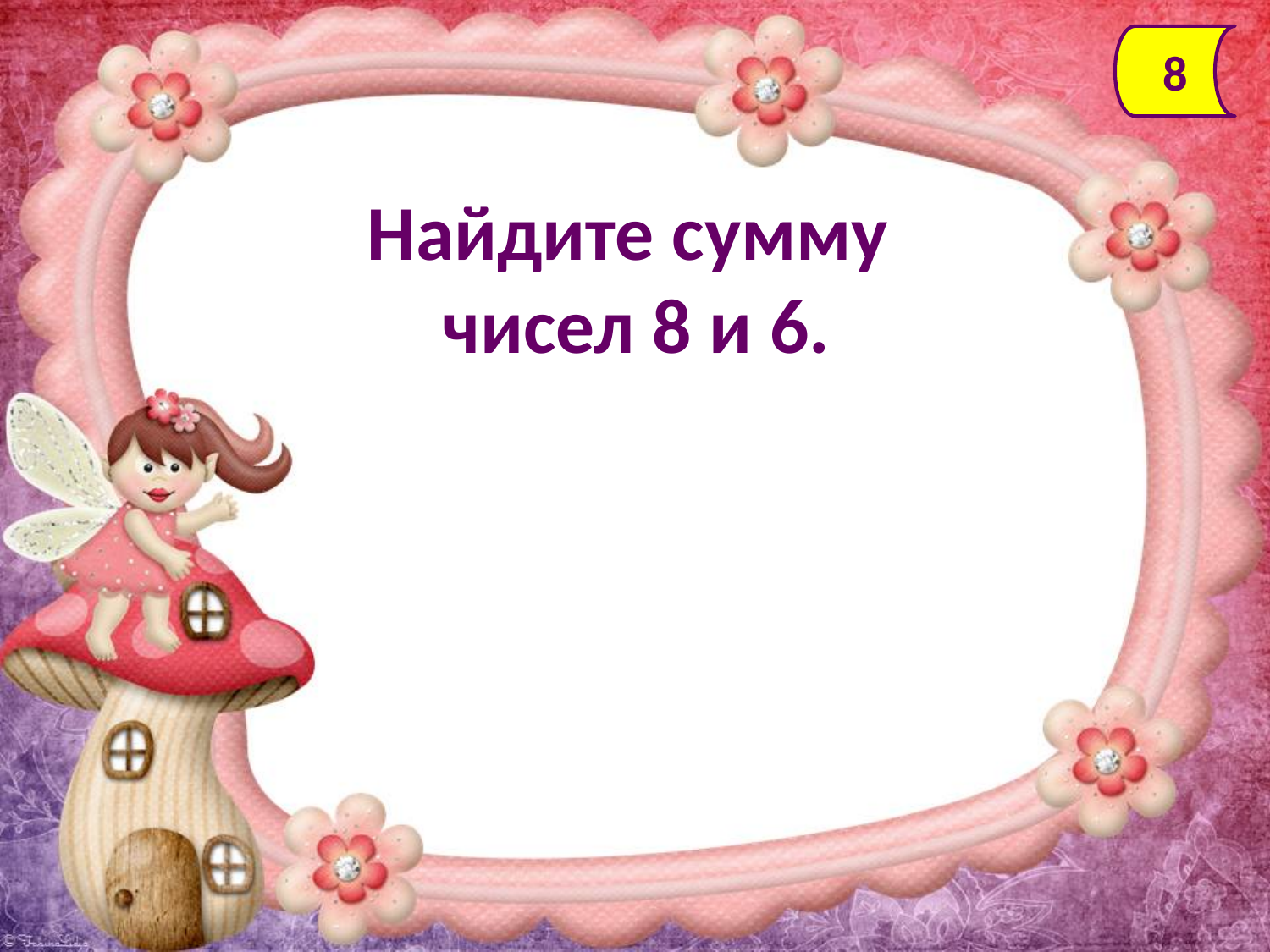

8
Найдите сумму
чисел 8 и 6.